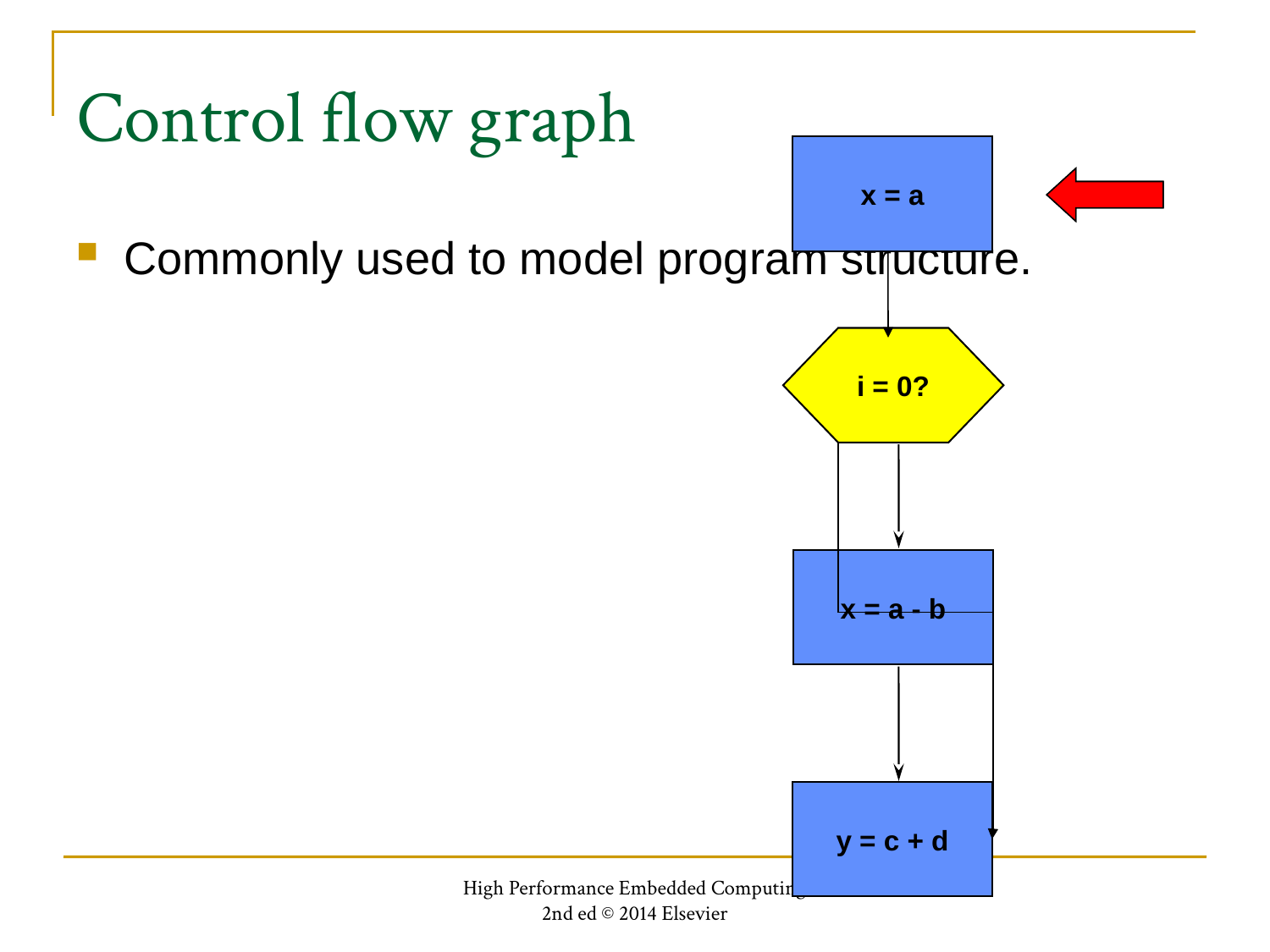

# Control flow graph
x = a

Commonly used to model program structure.

i = 0?

x = a - b

y = c + d
High Performance Embedded Computing 2nd ed © 2014 Elsevier